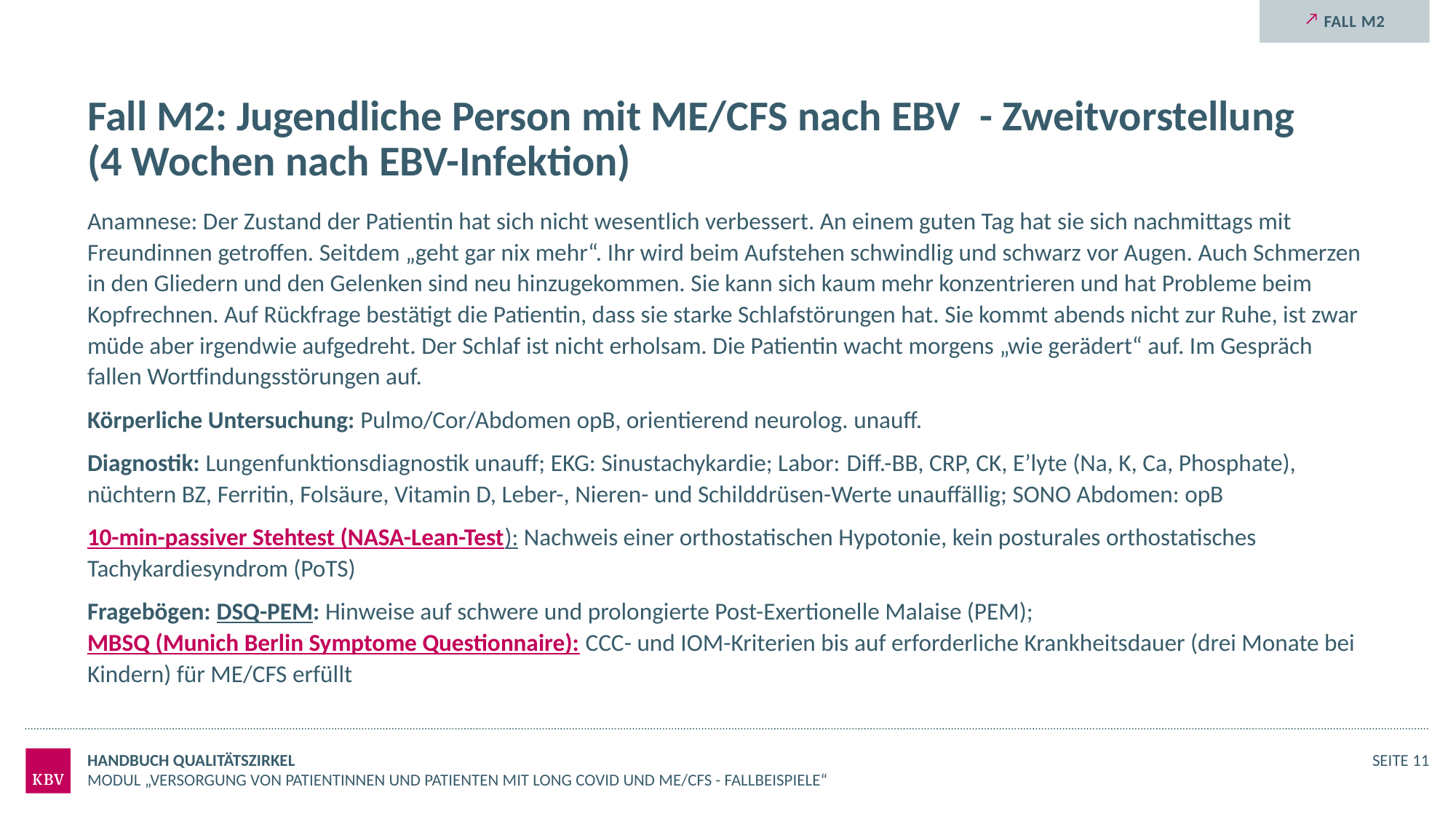

Fall M2
# Fall M2: Jugendliche Person mit ME/CFS nach EBV  - Zweitvorstellung (4 Wochen nach EBV-Infektion)
Anamnese: Der Zustand der Patientin hat sich nicht wesentlich verbessert. An einem guten Tag hat sie sich nachmittags mit Freundinnen getroffen. Seitdem „geht gar nix mehr“. Ihr wird beim Aufstehen schwindlig und schwarz vor Augen. Auch Schmerzen in den Gliedern und den Gelenken sind neu hinzugekommen. Sie kann sich kaum mehr konzentrieren und hat Probleme beim Kopfrechnen. Auf Rückfrage bestätigt die Patientin, dass sie starke Schlafstörungen hat. Sie kommt abends nicht zur Ruhe, ist zwar müde aber irgendwie aufgedreht. Der Schlaf ist nicht erholsam. Die Patientin wacht morgens „wie gerädert“ auf. Im Gespräch fallen Wortfindungsstörungen auf.
Körperliche Untersuchung: Pulmo/Cor/Abdomen opB, orientierend neurolog. unauff.
Diagnostik: Lungenfunktionsdiagnostik unauff; EKG: Sinustachykardie; Labor: Diff.-BB, CRP, CK, E’lyte (Na, K, Ca, Phosphate), nüchtern BZ, Ferritin, Folsäure, Vitamin D, Leber-, Nieren- und Schilddrüsen-Werte unauffällig; SONO Abdomen: opB
10-min-passiver Stehtest (NASA-Lean-Test): Nachweis einer orthostatischen Hypotonie, kein posturales orthostatisches Tachykardiesyndrom (PoTS)
Fragebögen: DSQ-PEM: Hinweise auf schwere und prolongierte Post-Exertionelle Malaise (PEM); MBSQ (Munich Berlin Symptome Questionnaire): CCC- und IOM-Kriterien bis auf erforderliche Krankheitsdauer (drei Monate bei Kindern) für ME/CFS erfüllt

Handbuch Qualitätszirkel
Seite 11
Modul „Versorgung von Patientinnen und Patienten mit Long COVID und ME/CFS - Fallbeispiele“